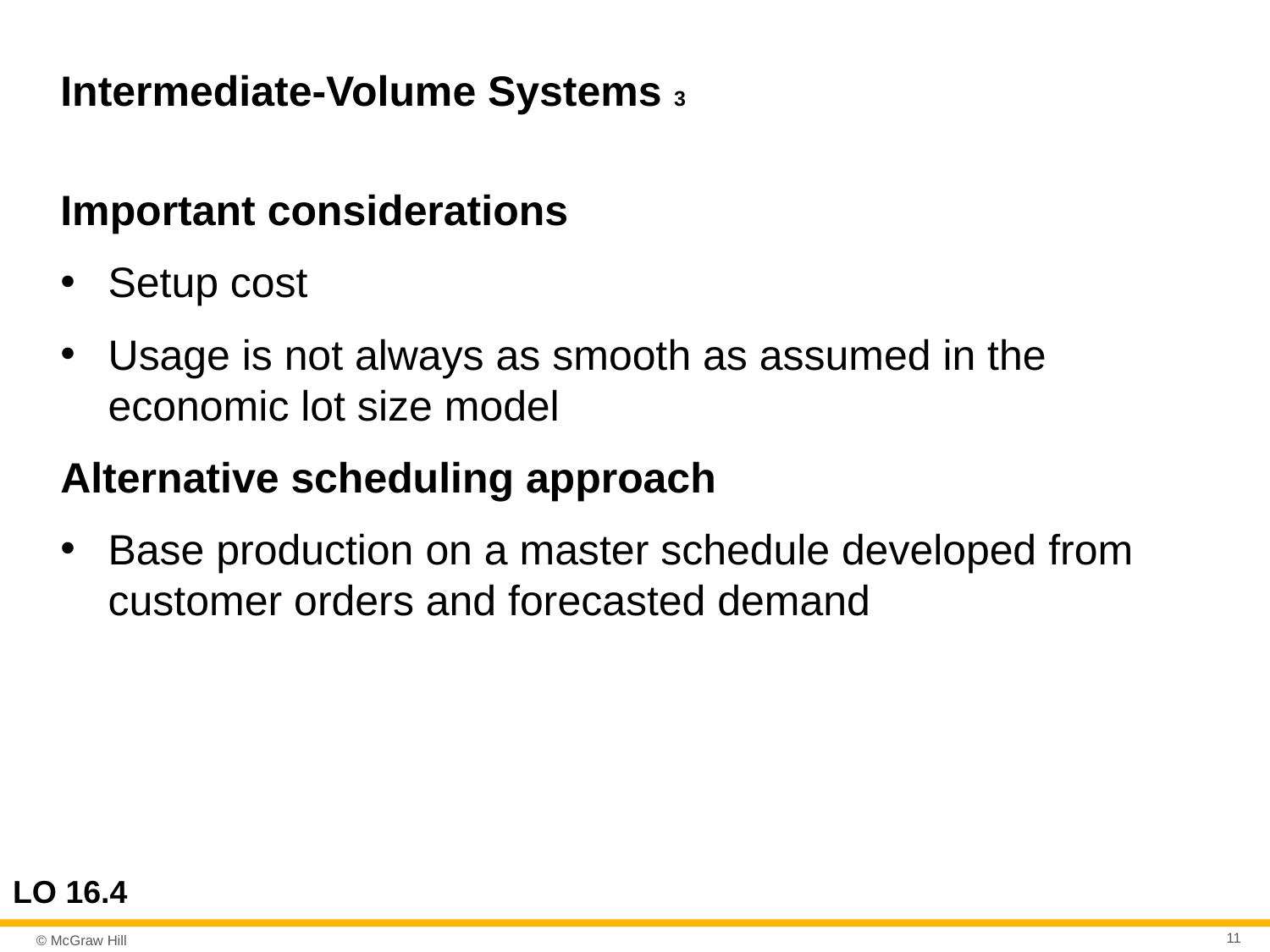

# Intermediate-Volume Systems 3
Important considerations
Setup cost
Usage is not always as smooth as assumed in the economic lot size model
Alternative scheduling approach
Base production on a master schedule developed from customer orders and forecasted demand
LO 16.4